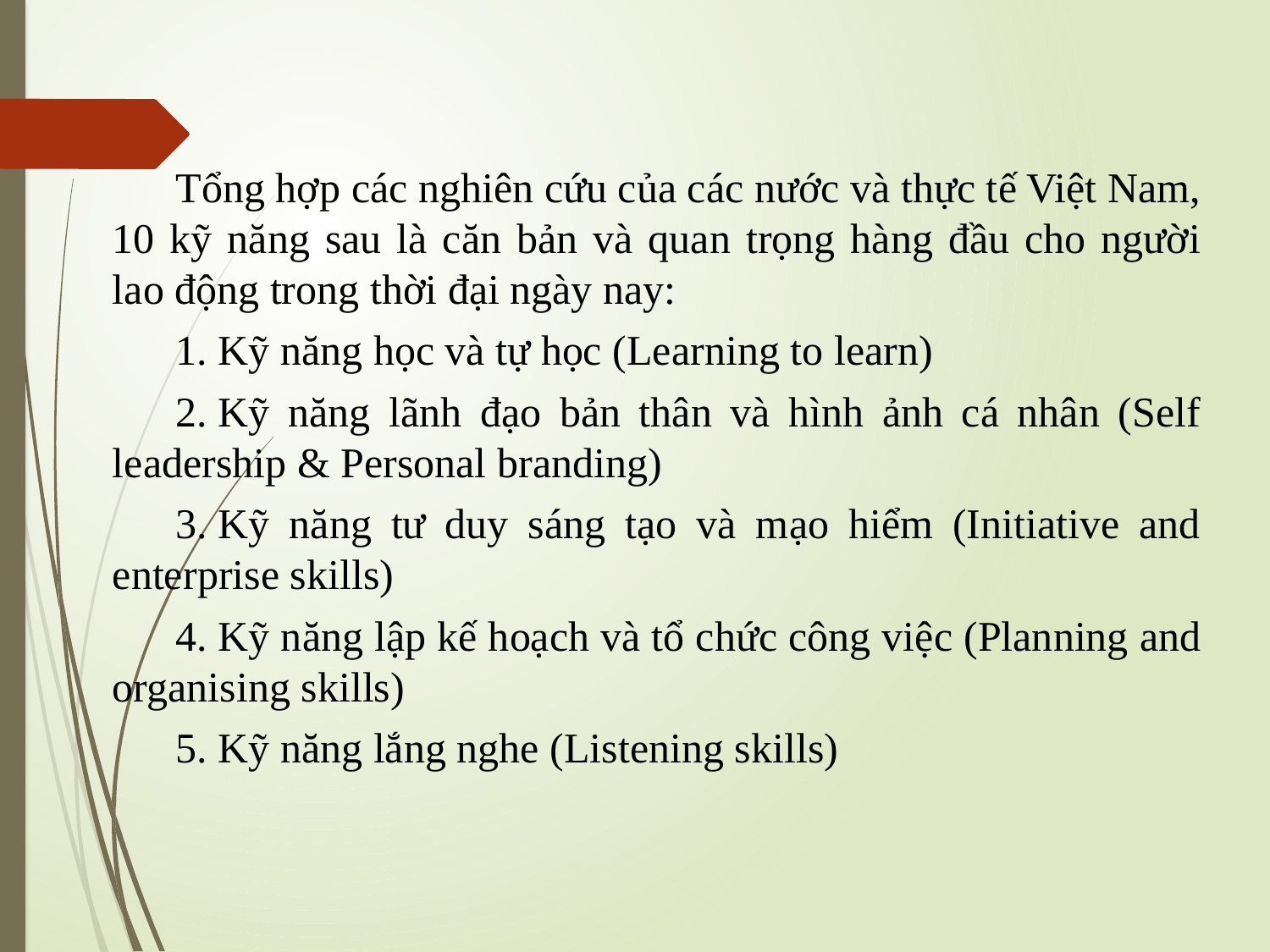

Tổng hợp các nghiên cứu của các nước và thực tế Việt Nam, 10 kỹ năng sau là căn bản và quan trọng hàng đầu cho người lao động trong thời đại ngày nay:
1. Kỹ năng học và tự học (Learning to learn)
2. Kỹ năng lãnh đạo bản thân và hình ảnh cá nhân (Self leadership & Personal branding)
3. Kỹ năng tư duy sáng tạo và mạo hiểm (Initiative and enterprise skills)
4. Kỹ năng lập kế hoạch và tổ chức công việc (Planning and organising skills)
5. Kỹ năng lắng nghe (Listening skills)